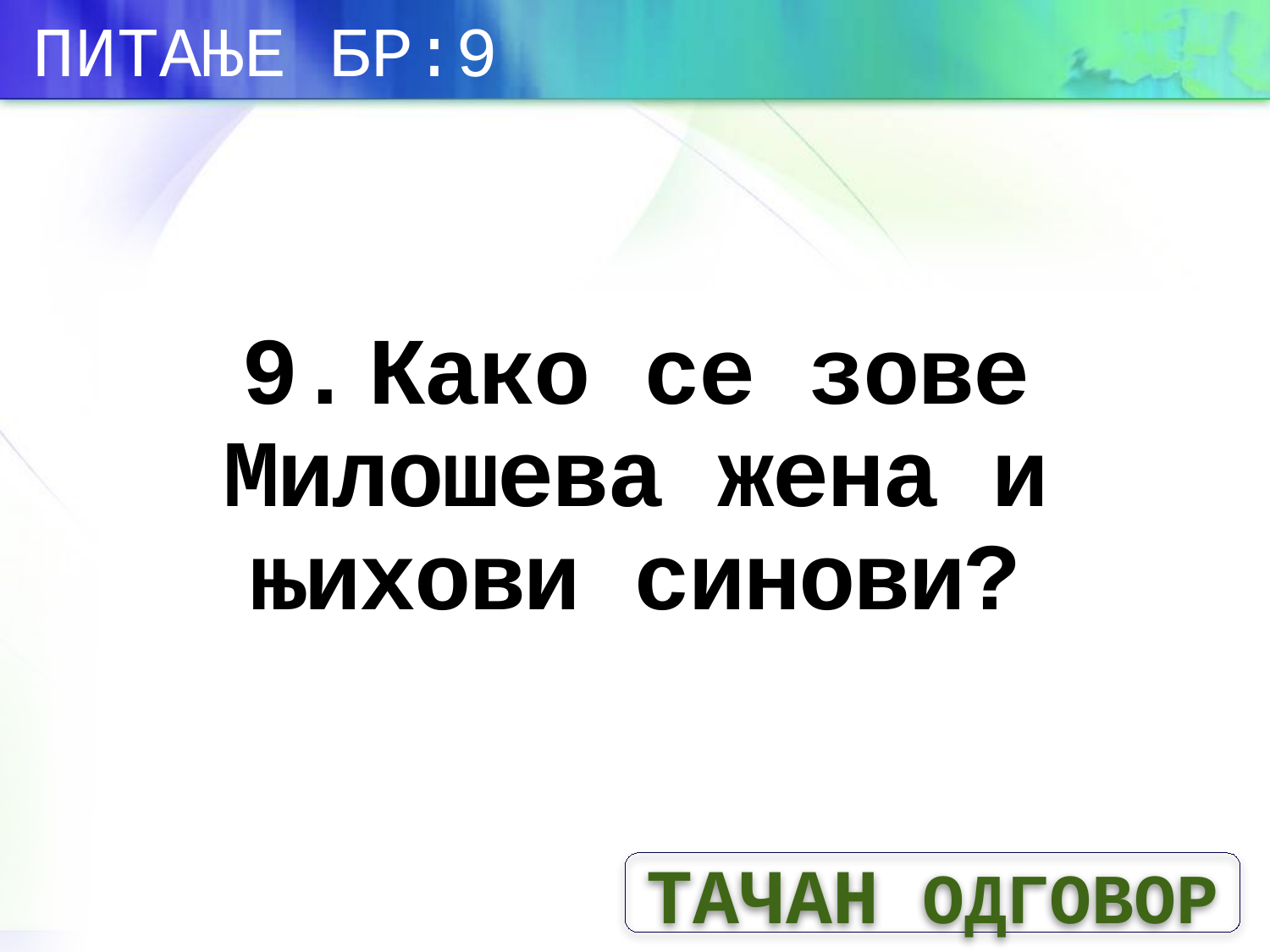

ПИТАЊЕ БР:9
# 9.	Како се зове Милошева жена и њихови синови?
ТАЧАН ОДГОВОР